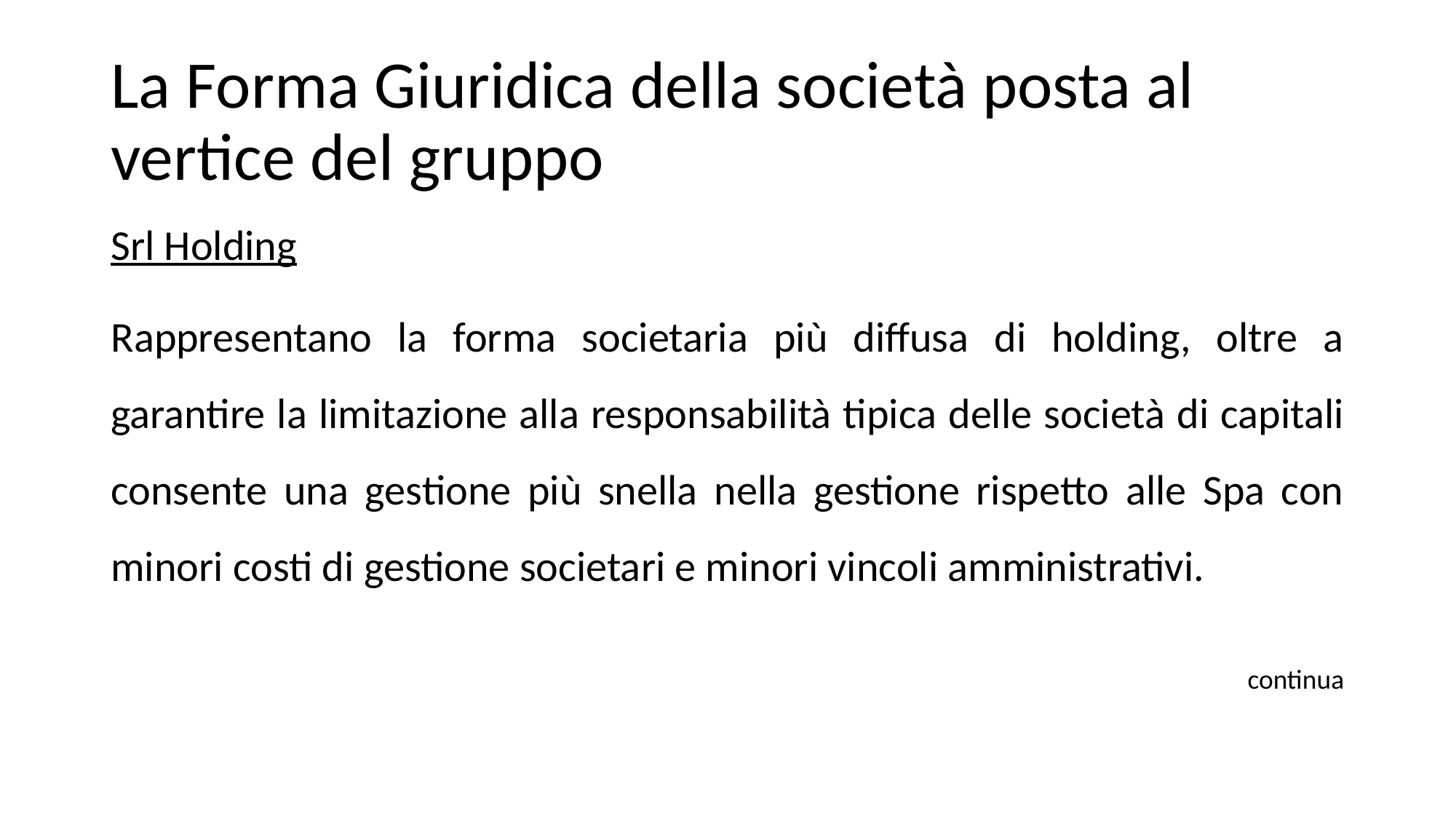

# La Forma Giuridica della società posta al vertice del gruppo
Srl Holding
Rappresentano la forma societaria più diffusa di holding, oltre a garantire la limitazione alla responsabilità tipica delle società di capitali consente una gestione più snella nella gestione rispetto alle Spa con minori costi di gestione societari e minori vincoli amministrativi.

continua